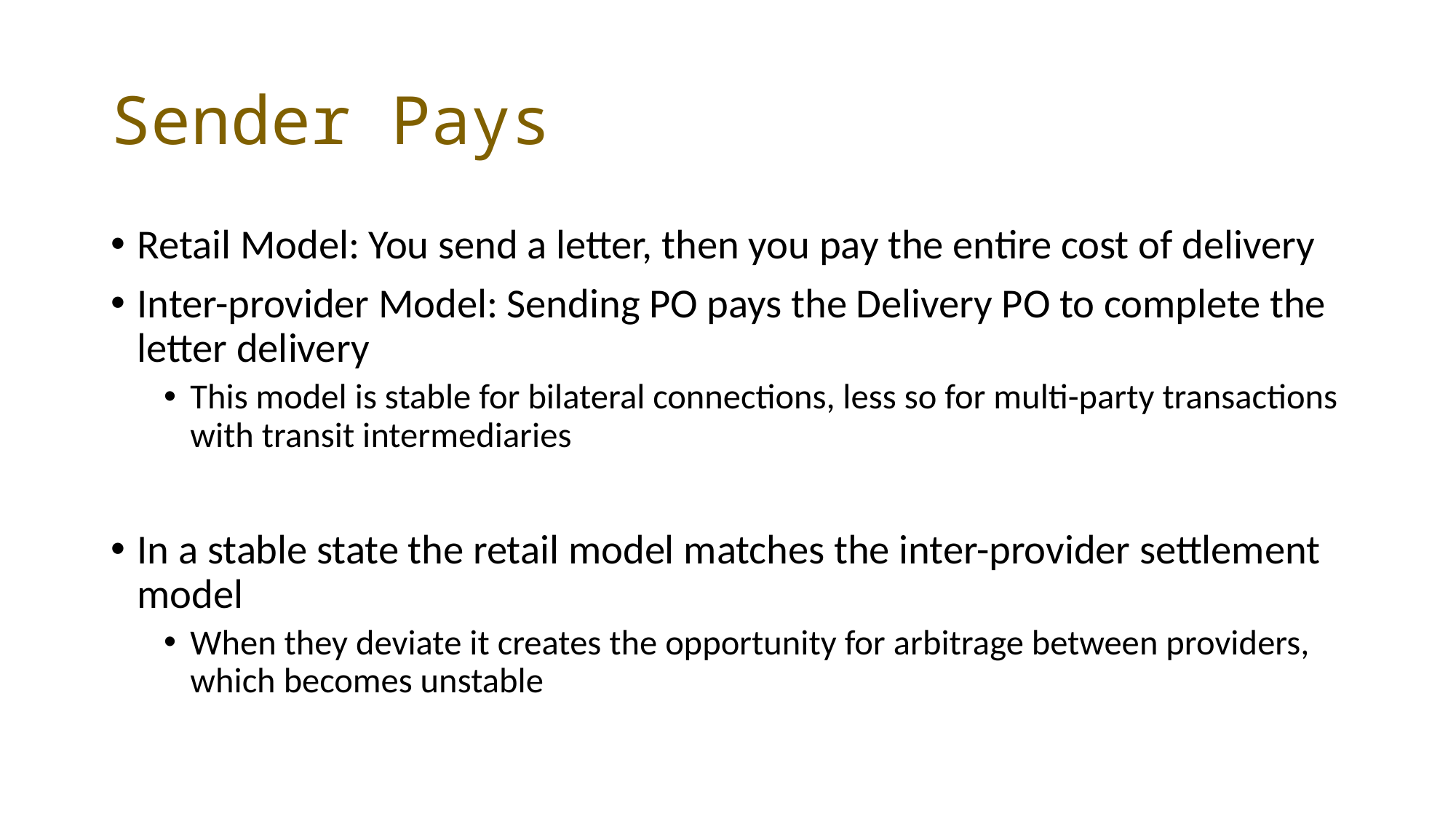

# Sender Pays
Retail Model: You send a letter, then you pay the entire cost of delivery
Inter-provider Model: Sending PO pays the Delivery PO to complete the letter delivery
This model is stable for bilateral connections, less so for multi-party transactions with transit intermediaries

In a stable state the retail model matches the inter-provider settlement model
When they deviate it creates the opportunity for arbitrage between providers, which becomes unstable